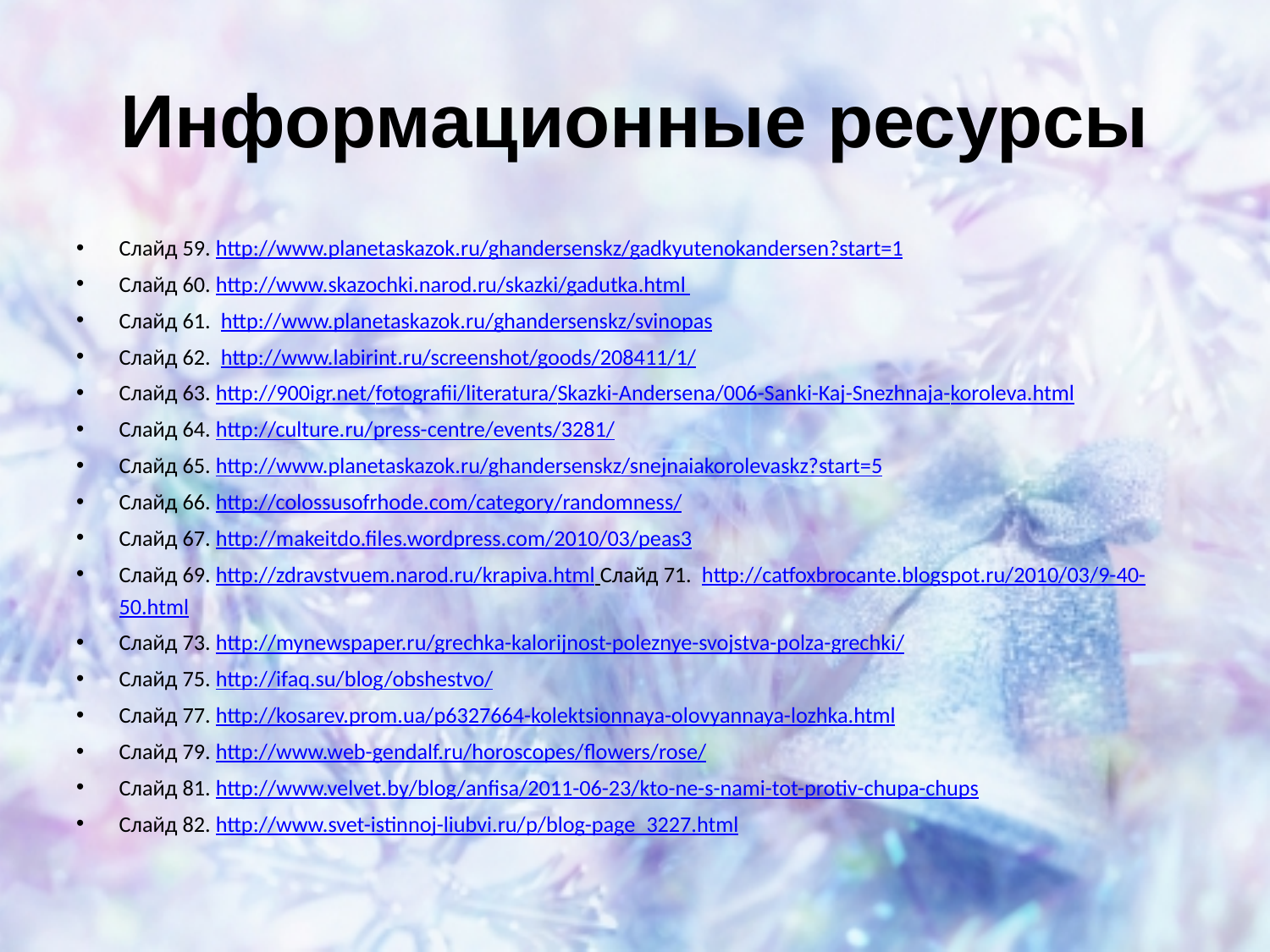

# Информационные ресурсы
Слайд 59. http://www.planetaskazok.ru/ghandersenskz/gadkyutenokandersen?start=1
Слайд 60. http://www.skazochki.narod.ru/skazki/gadutka.html
Слайд 61.  http://www.planetaskazok.ru/ghandersenskz/svinopas
Слайд 62.  http://www.labirint.ru/screenshot/goods/208411/1/
Слайд 63. http://900igr.net/fotografii/literatura/Skazki-Andersena/006-Sanki-Kaj-Snezhnaja-koroleva.html
Слайд 64. http://culture.ru/press-centre/events/3281/
Слайд 65. http://www.planetaskazok.ru/ghandersenskz/snejnaiakorolevaskz?start=5
Слайд 66. http://colossusofrhode.com/category/randomness/
Слайд 67. http://makeitdo.files.wordpress.com/2010/03/peas3
Слайд 69. http://zdravstvuem.narod.ru/krapiva.html Слайд 71.  http://catfoxbrocante.blogspot.ru/2010/03/9-40-50.html
Слайд 73. http://mynewspaper.ru/grechka-kalorijnost-poleznye-svojstva-polza-grechki/
Слайд 75. http://ifaq.su/blog/obshestvo/
Слайд 77. http://kosarev.prom.ua/p6327664-kolektsionnaya-olovyannaya-lozhka.html
Слайд 79. http://www.web-gendalf.ru/horoscopes/flowers/rose/
Слайд 81. http://www.velvet.by/blog/anfisa/2011-06-23/kto-ne-s-nami-tot-protiv-chupa-chups
Слайд 82. http://www.svet-istinnoj-liubvi.ru/p/blog-page_3227.html